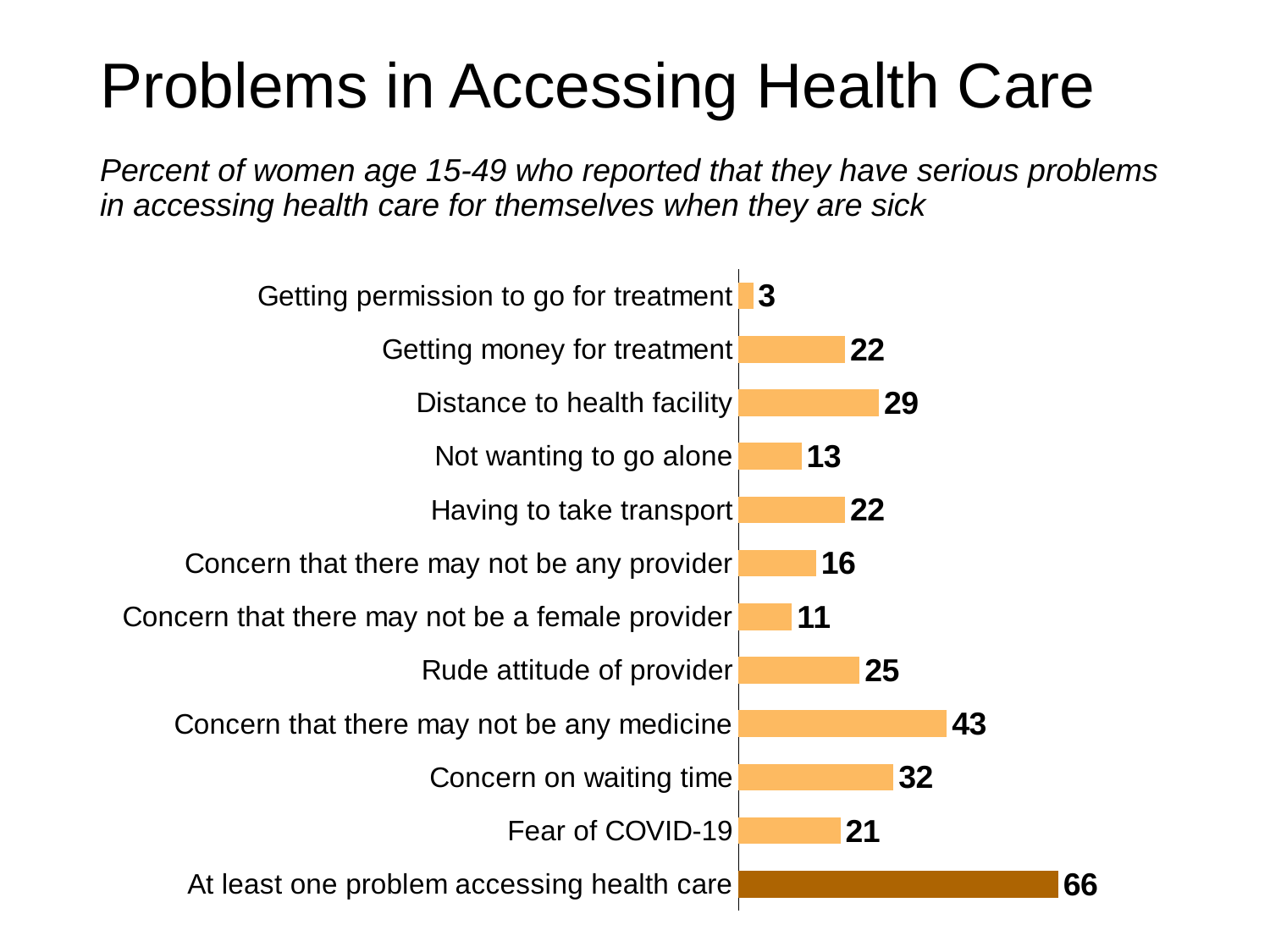

# Problems in Accessing Health Care
Percent of women age 15-49 who reported that they have serious problems in accessing health care for themselves when they are sick

### Chart

| Category | Column3 |
|---|---|
| At least one problem accessing health care | 66.0 |
| Fear of COVID-19 | 21.0 |
| Concern on waiting time | 32.0 |
| Concern that there may not be any medicine | 43.0 |
| Rude attitude of provider | 25.0 |
| Concern that there may not be a female provider | 11.0 |
| Concern that there may not be any provider | 16.0 |
| Having to take transport | 22.0 |
| Not wanting to go alone | 13.0 |
| Distance to health facility | 29.0 |
| Getting money for treatment | 22.0 |
| Getting permission to go for treatment | 3.0 |